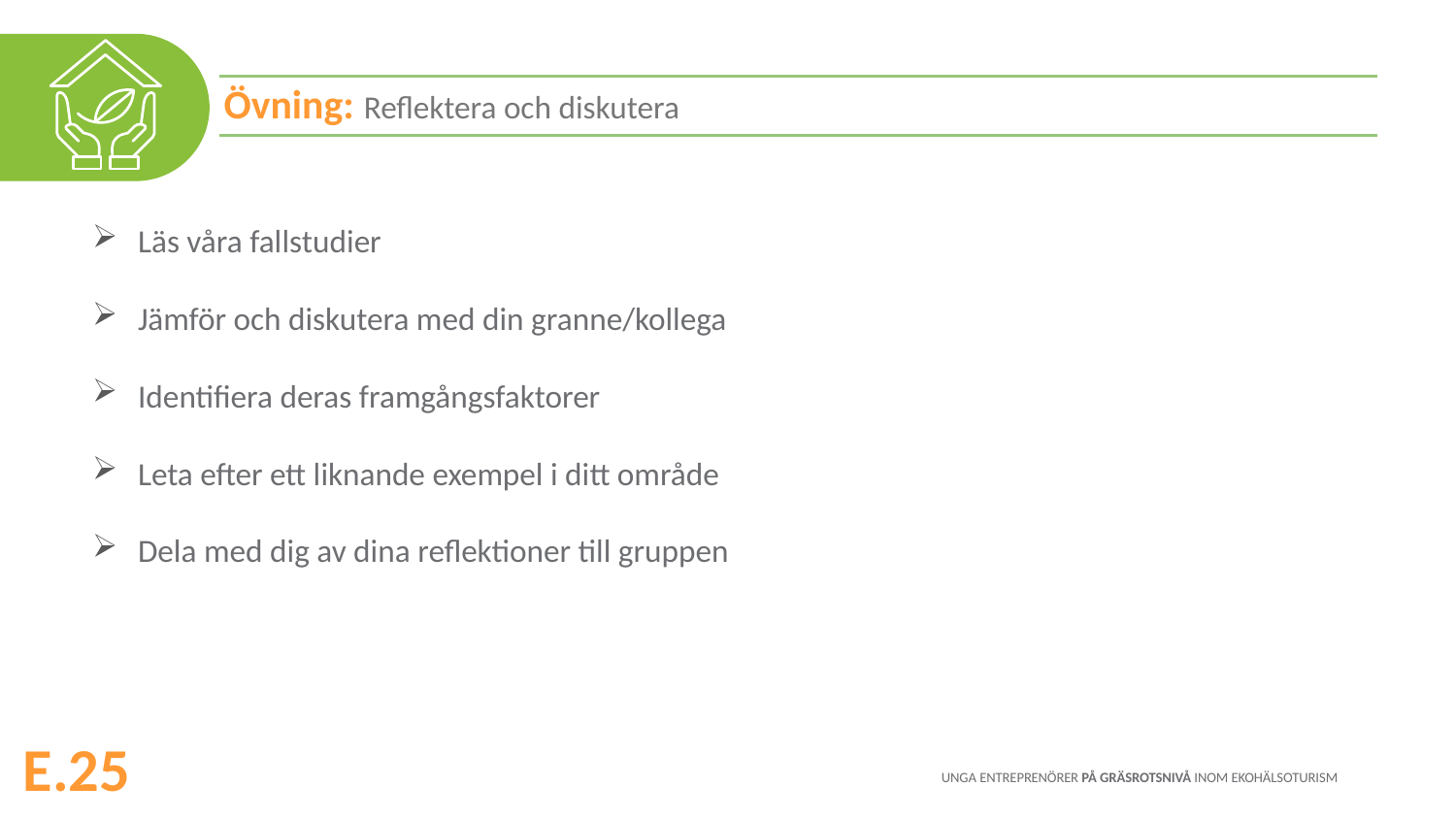

Övning: Reflektera och diskutera

Läs våra fallstudier

Jämför och diskutera med din granne/kollega

Identifiera deras framgångsfaktorer

Leta efter ett liknande exempel i ditt område

Dela med dig av dina reflektioner till gruppen
E.25